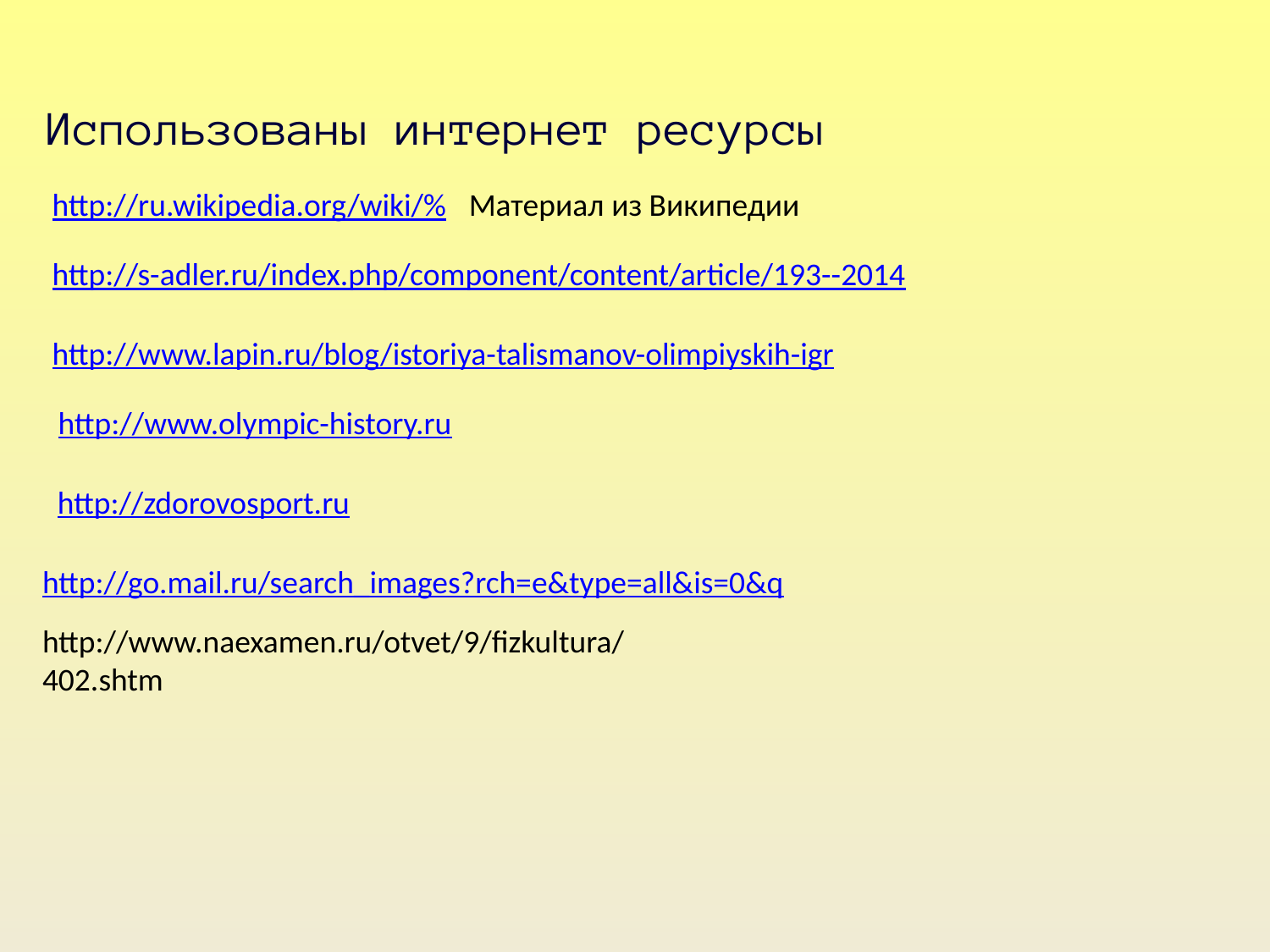

Использованы интернет ресурсы
http://ru.wikipedia.org/wiki/%
Материал из Википедии
http://s-adler.ru/index.php/component/content/article/193--2014
http://www.lapin.ru/blog/istoriya-talismanov-olimpiyskih-igr
http://www.olympic-history.ru
http://zdorovosport.ru
http://go.mail.ru/search_images?rch=e&type=all&is=0&q
http://www.naexamen.ru/otvet/9/fizkultura/402.shtm